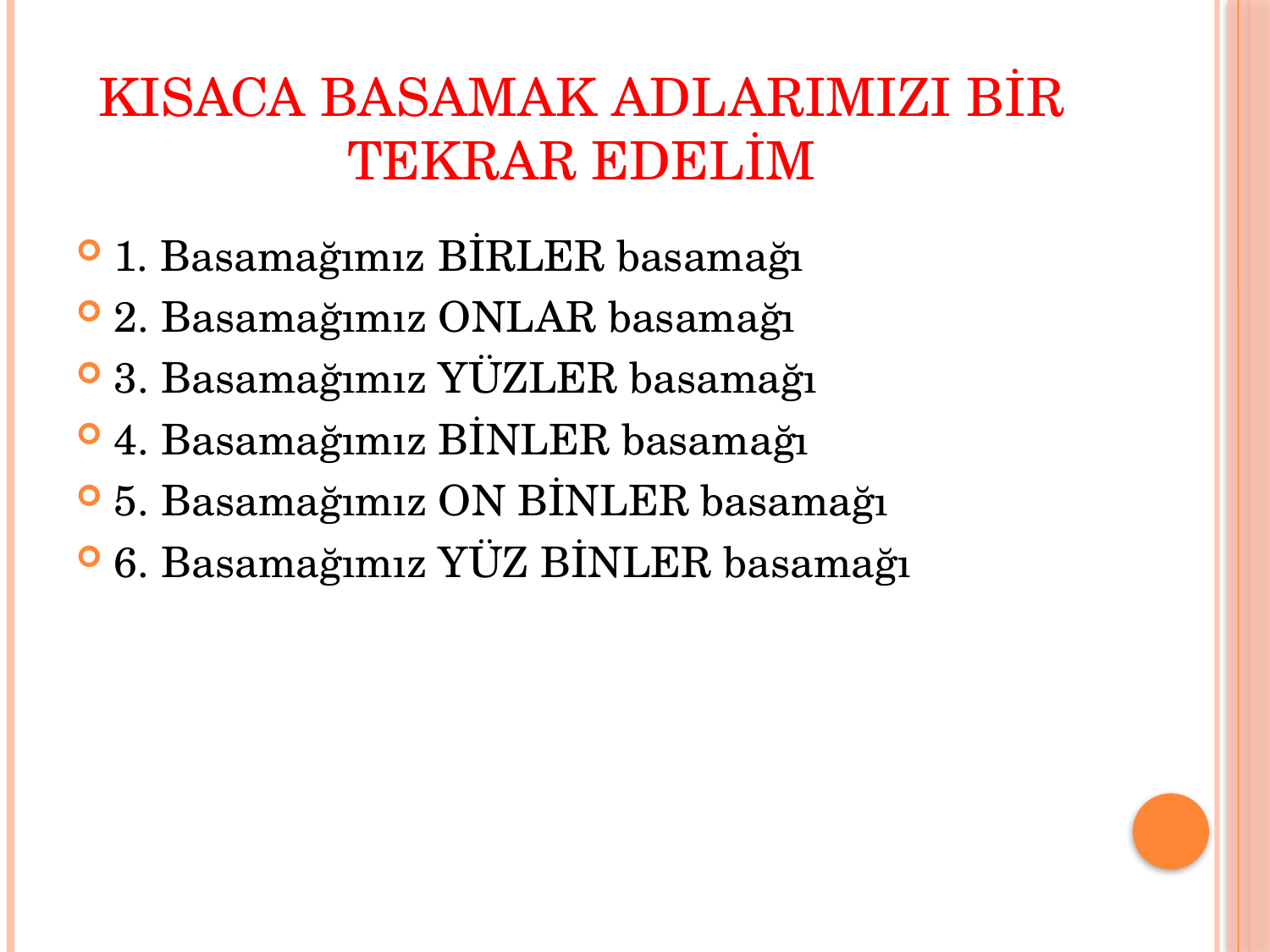

# KISACA BASAMAK ADLARIMIZI BİR TEKRAR EDELİM
1. Basamağımız BİRLER basamağı
2. Basamağımız ONLAR basamağı
3. Basamağımız YÜZLER basamağı
4. Basamağımız BİNLER basamağı
5. Basamağımız ON BİNLER basamağı
6. Basamağımız YÜZ BİNLER basamağı